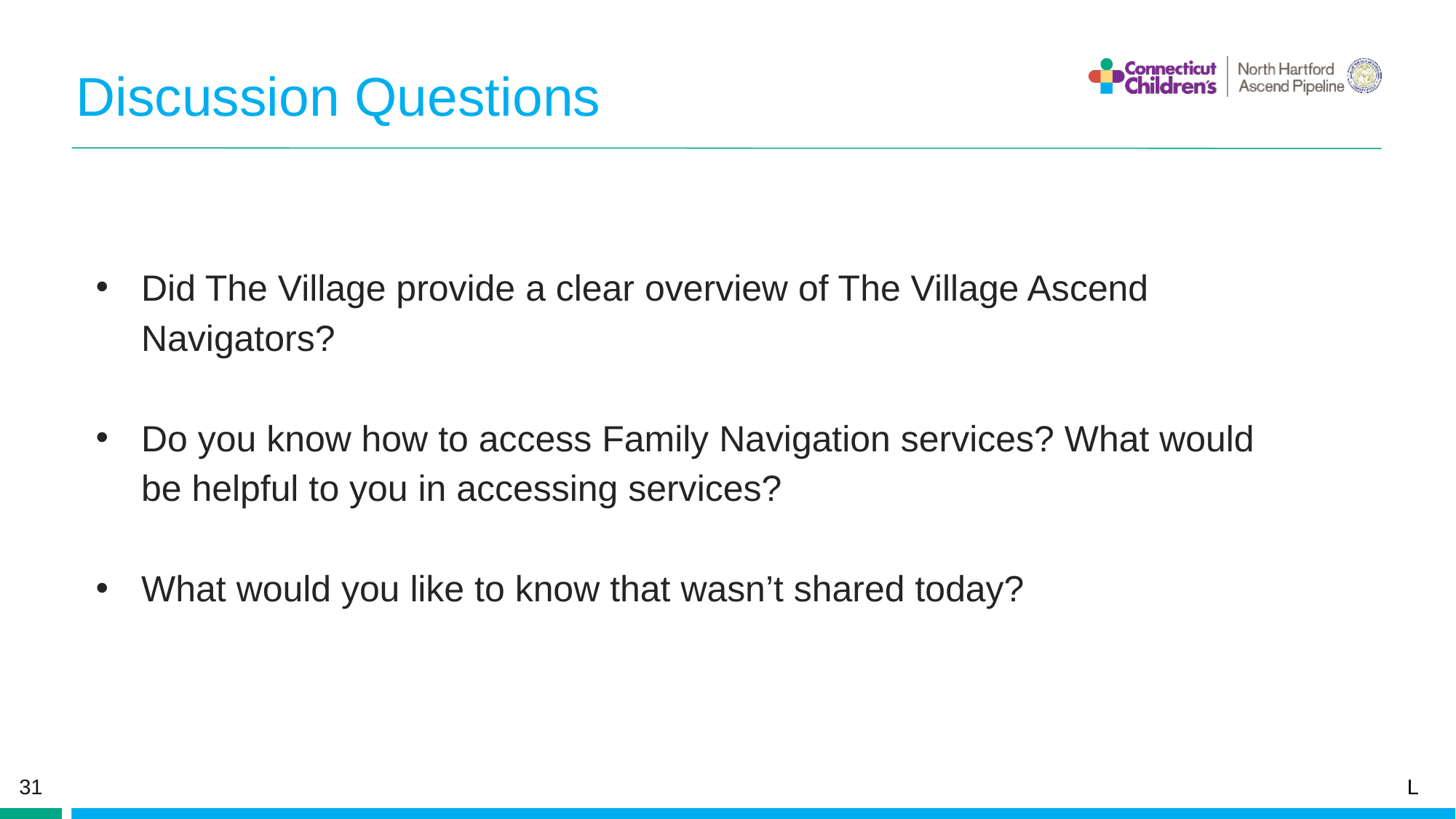

# Discussion Questions

Did The Village provide a clear overview of The Village Ascend Navigators?

Do you know how to access Family Navigation services? What would be helpful to you in accessing services?

What would you like to know that wasn’t shared today?

L
31